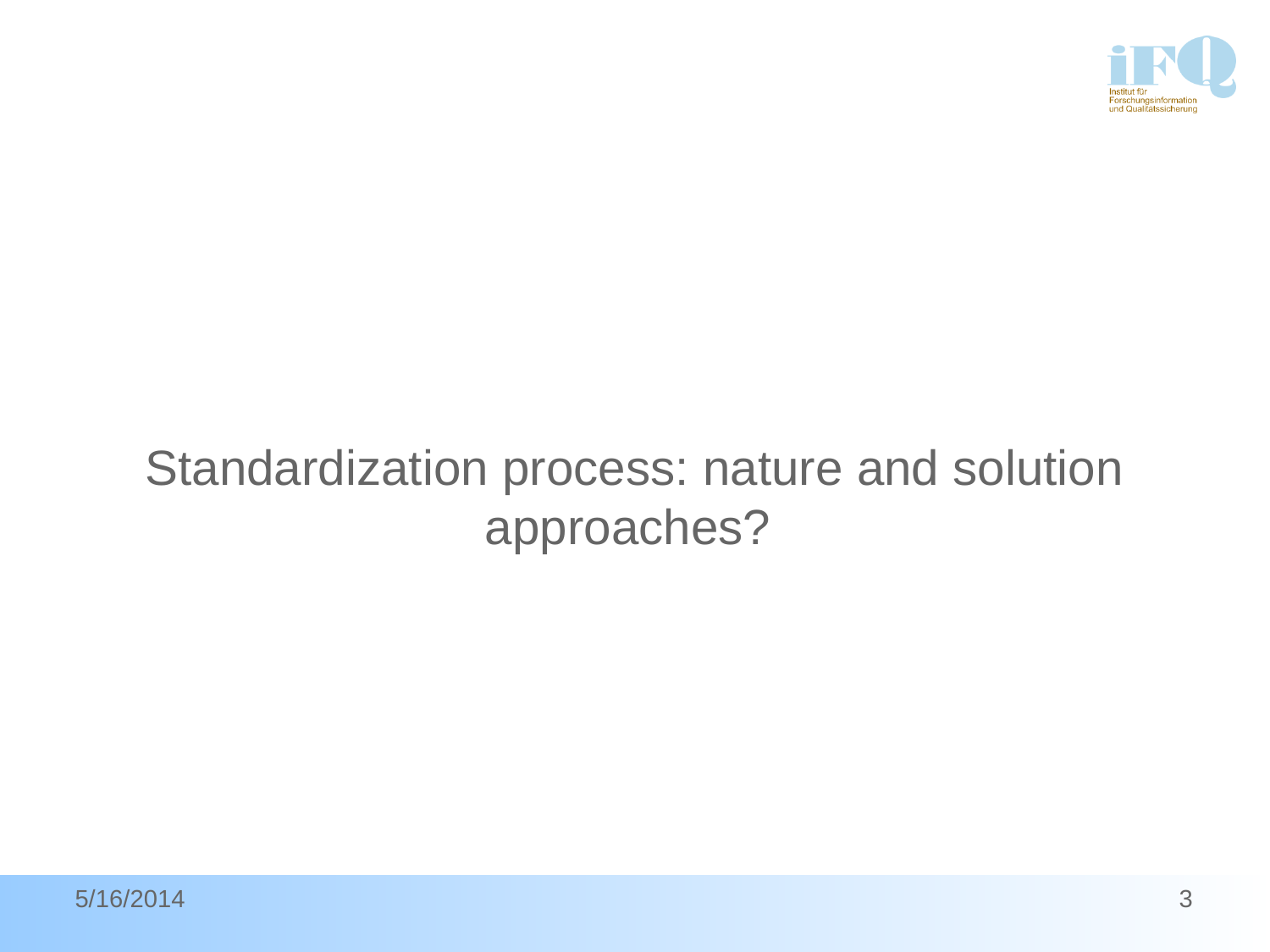

Standardization process: nature and solution approaches?

5/16/2014
3